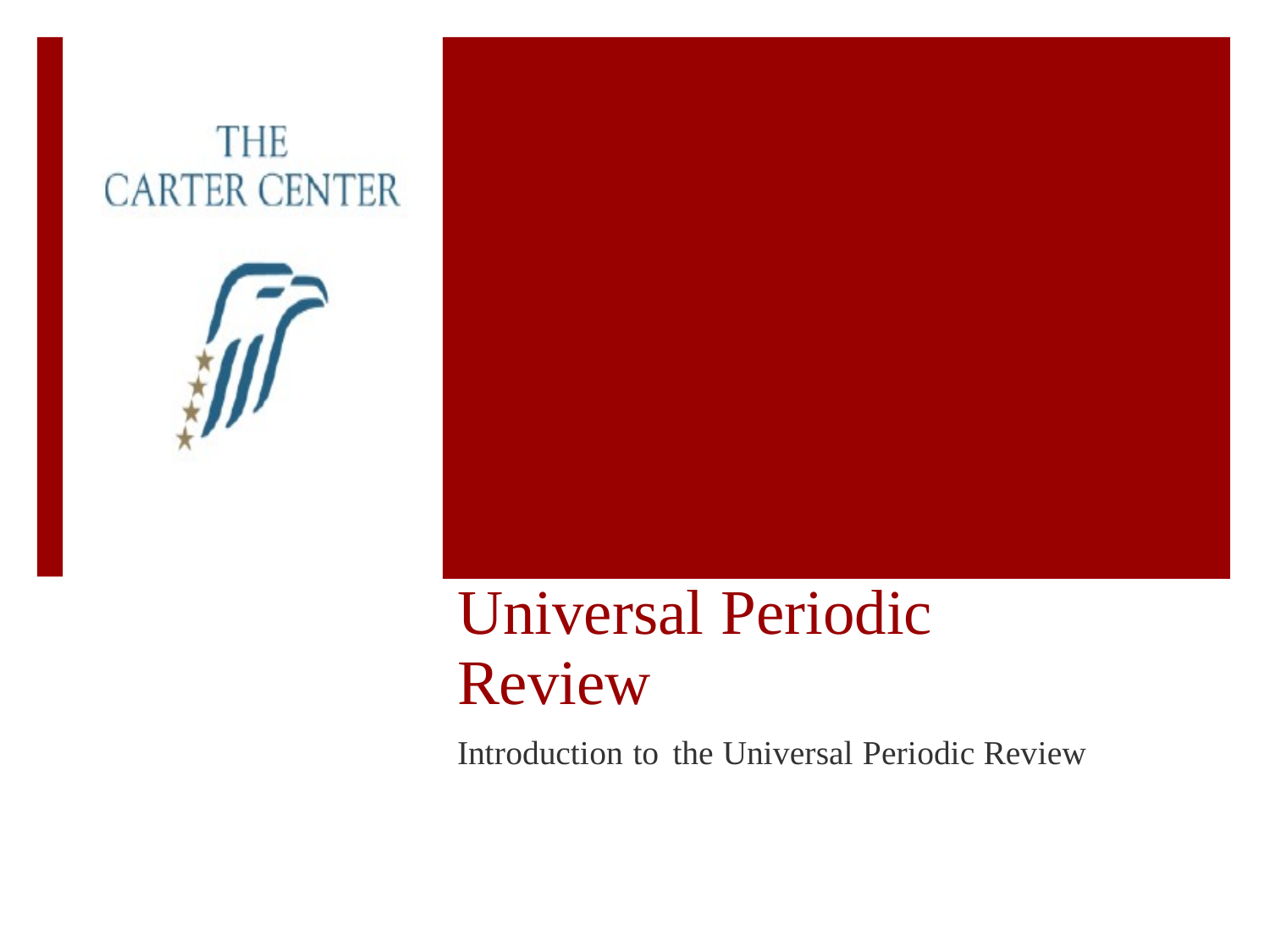

Universal Periodic
Review
Introduction to the Universal Periodic Review